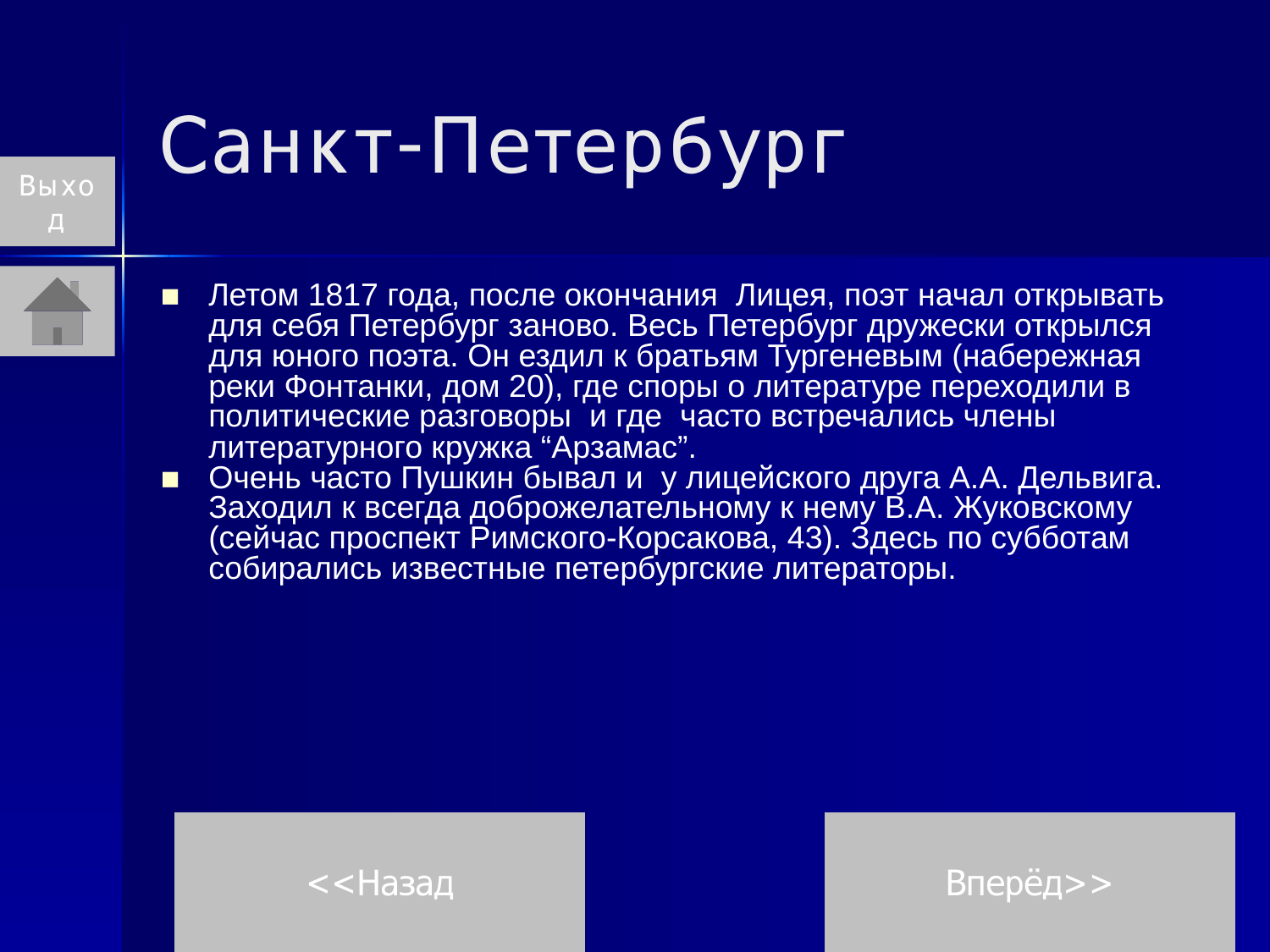

# Санкт-Петербург
Выход

Летом 1817 года, после окончания  Лицея, поэт начал открывать для себя Петербург заново. Весь Петербург дружески открылся для юного поэта. Он ездил к братьям Тургеневым (набережная реки Фонтанки, дом 20), где споры о литературе переходили в политические разговоры  и где  часто встречались члены литературного кружка “Арзамас”.
Очень часто Пушкин бывал и  у лицейского друга А.А. Дельвига. Заходил к всегда доброжелательному к нему В.А. Жуковскому (сейчас проспект Римского-Корсакова, 43). Здесь по субботам собирались известные петербургские литераторы.
<<Назад
Вперёд>>